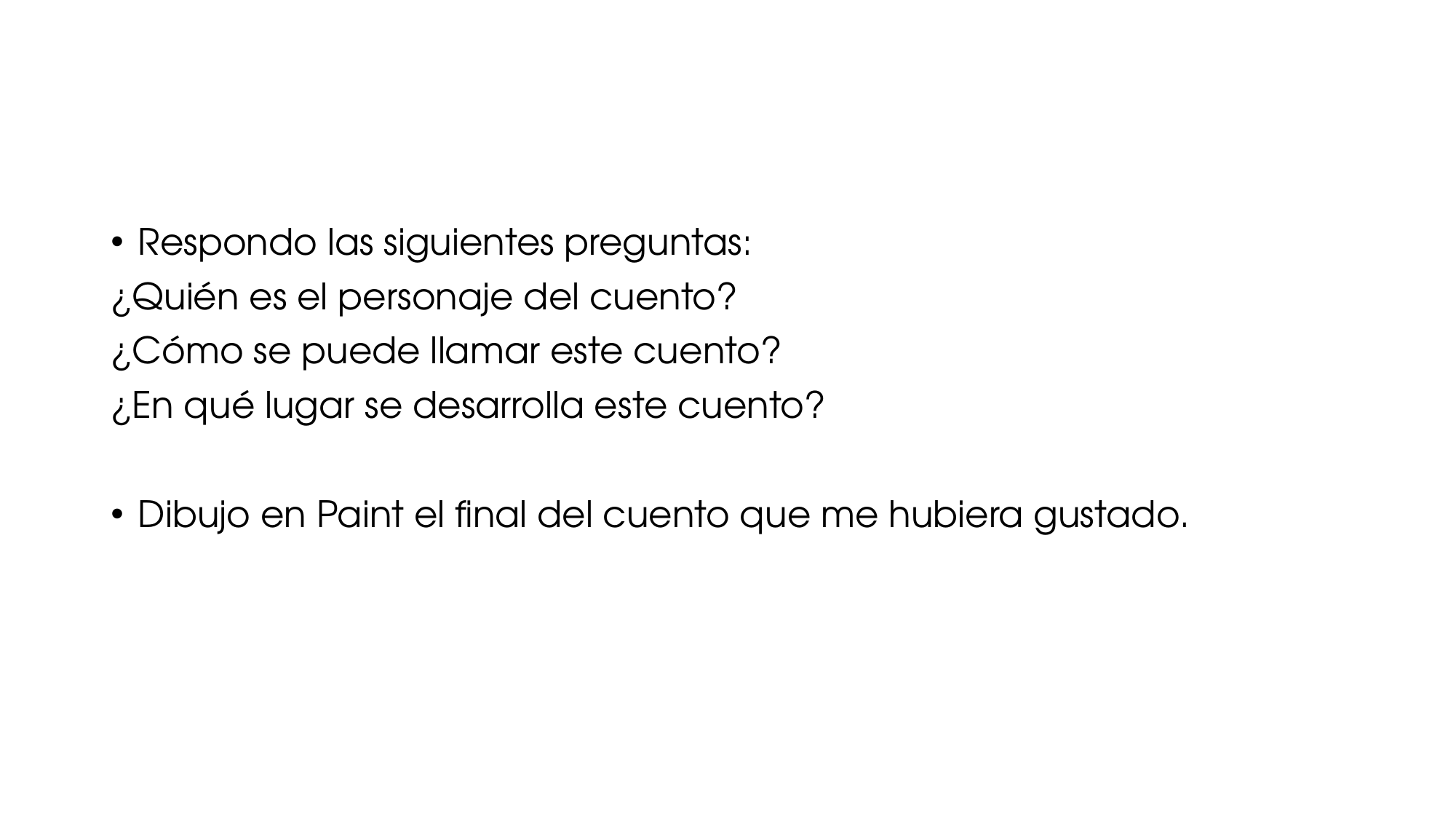

Respondo las siguientes preguntas:
¿Quién es el personaje del cuento?
¿Cómo se puede llamar este cuento?
¿En qué lugar se desarrolla este cuento?

Dibujo en Paint el final del cuento que me hubiera gustado.